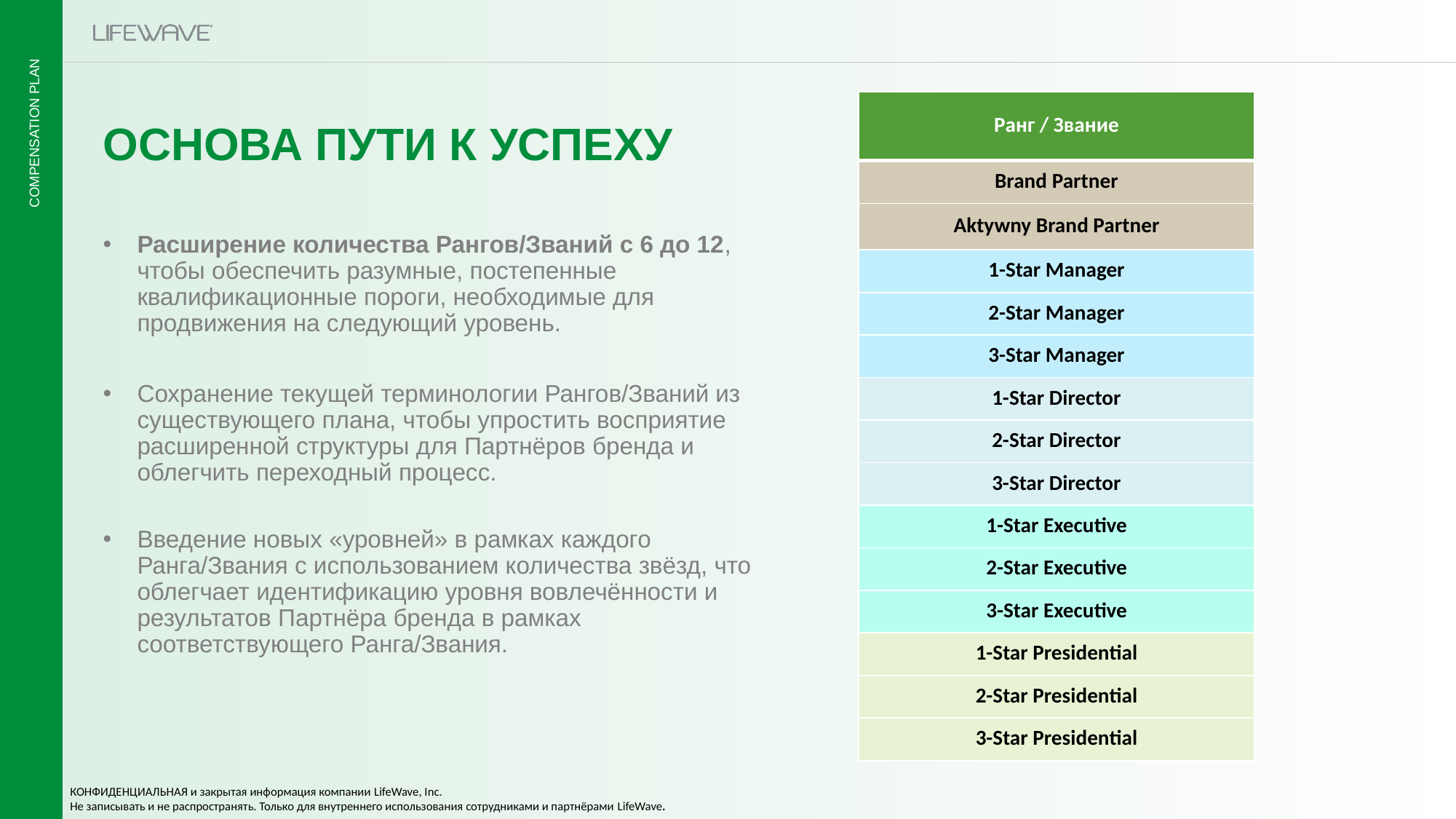

| Ранг / Звание |
| --- |
| Brand Partner |
| Aktywny Brand Partner |
| 1-Star Manager |
| 2-Star Manager |
| 3-Star Manager |
| 1-Star Director |
| 2-Star Director |
| 3-Star Director |
| 1-Star Executive |
| 2-Star Executive |
| 3-Star Executive |
| 1-Star Presidential |
| 2-Star Presidential |
| 3-Star Presidential |
ОСНОВА ПУТИ К УСПЕХУ
Расширение количества Рангов/Званий с 6 до 12, чтобы обеспечить разумные, постепенные квалификационные пороги, необходимые для продвижения на следующий уровень.
Сохранение текущей терминологии Рангов/Званий из существующего плана, чтобы упростить восприятие расширенной структуры для Партнёров бренда и облегчить переходный процесс.
Введение новых «уровней» в рамках каждого Ранга/Звания с использованием количества звёзд, что облегчает идентификацию уровня вовлечённости и результатов Партнёра бренда в рамках соответствующего Ранга/Звания.

КОНФИДЕНЦИАЛЬНАЯ и закрытая информация компании LifeWave, Inc.
Не записывать и не распространять. Только для внутреннего использования сотрудниками и партнёрами LifeWave.